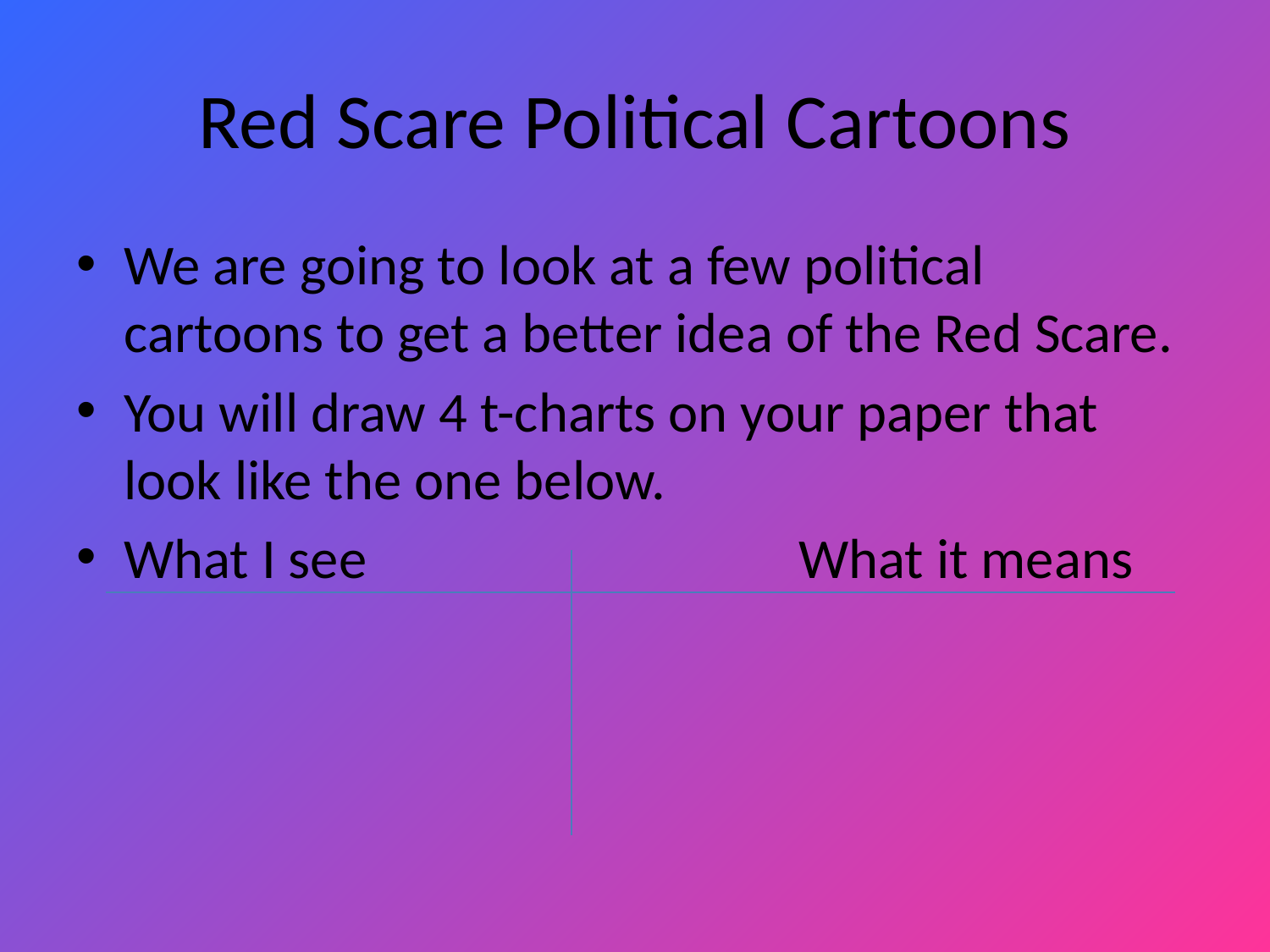

# Red Scare Political Cartoons
We are going to look at a few political cartoons to get a better idea of the Red Scare.
You will draw 4 t-charts on your paper that look like the one below.
What I see                                  What it means